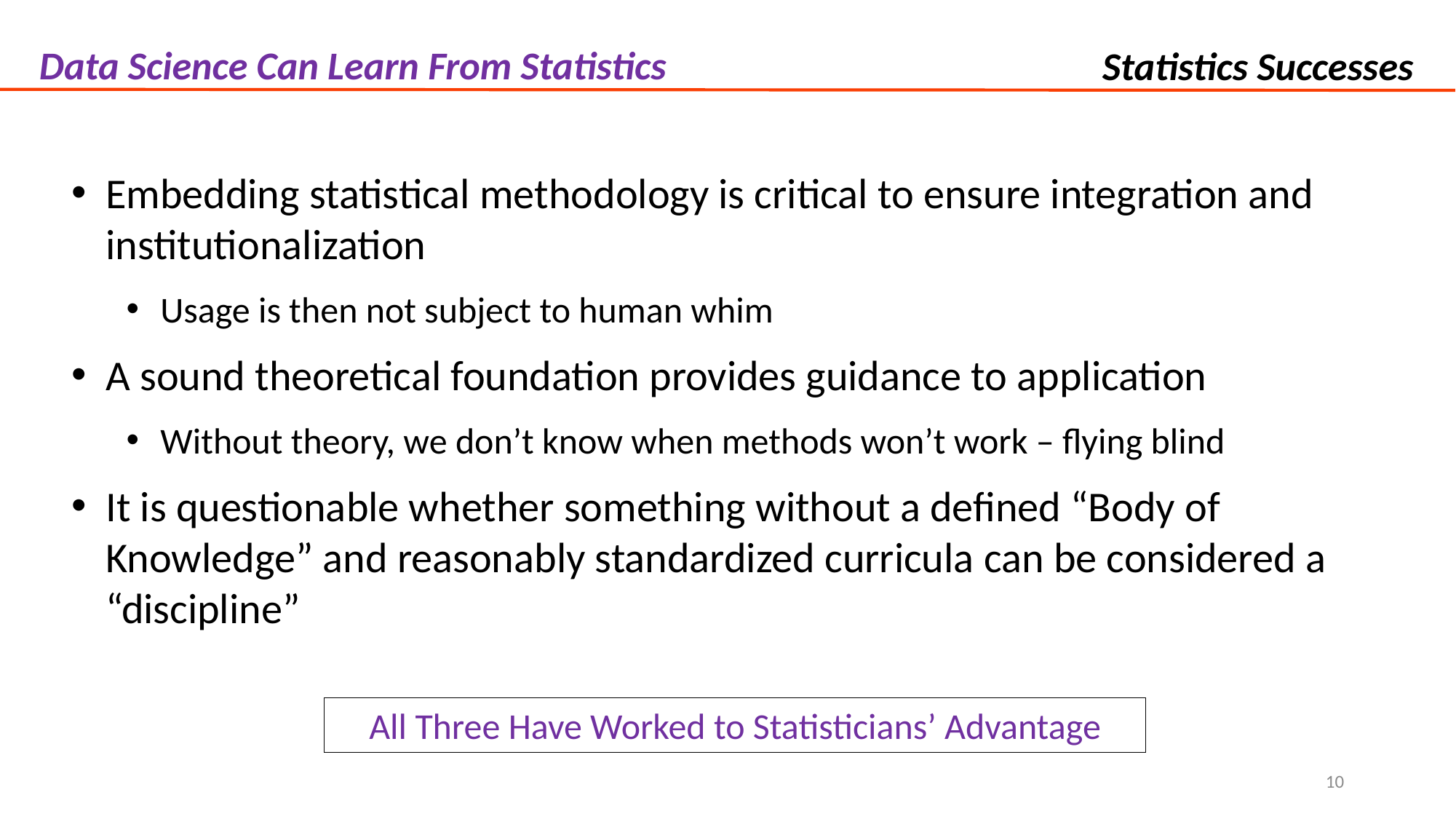

Data Science Can Learn From Statistics
Statistics Successes

Embedding statistical methodology is critical to ensure integration and institutionalization
Usage is then not subject to human whim
A sound theoretical foundation provides guidance to application
Without theory, we don’t know when methods won’t work – flying blind
It is questionable whether something without a defined “Body of Knowledge” and reasonably standardized curricula can be considered a “discipline”
All Three Have Worked to Statisticians’ Advantage
10